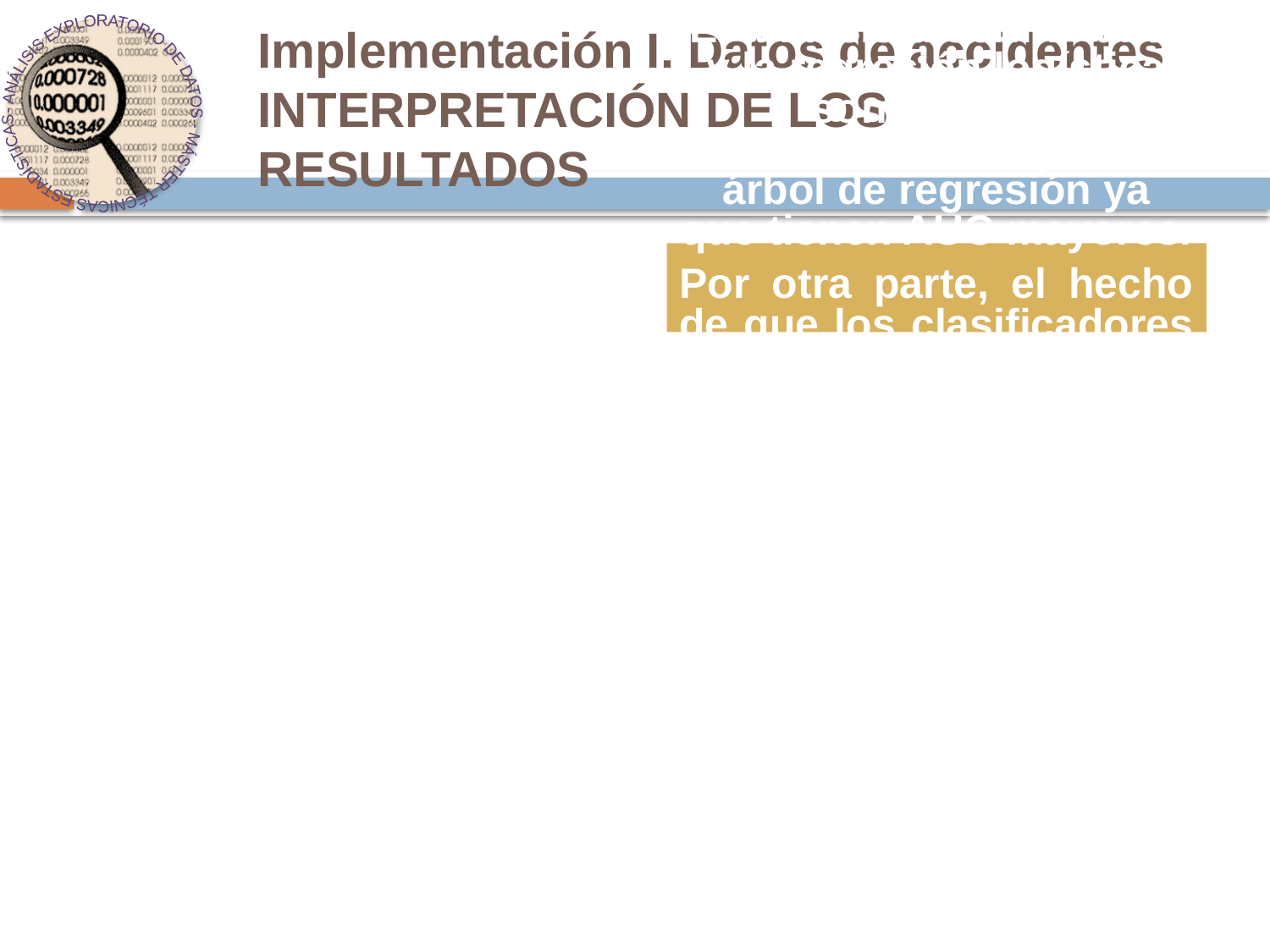

Dado que el área bajo la curva sirve para comparar clasificadores -evalúa el buen comportamiento de un clasificador-, el análisis realizado nos lleva a la siguiente conclusión:

El análisis discriminante y la regresión logística son mejores clasificadores que el árbol de regresión ya que tienen AUC mayores.
Por otra parte, el hecho de que los clasificadores clasifiquen perfectamente los datos hace sospechar de la existencia de un sobreajuste. Para solucionar este problema, se ha utilizado la validación cruzada para hacer predicciones sobre muestras de entrenamiento de los datos. Los resultados de esta validación se presentan a continuación.
Implementación I. Datos de accidentes
INTERPRETACIÓN DE LOS RESULTADOS